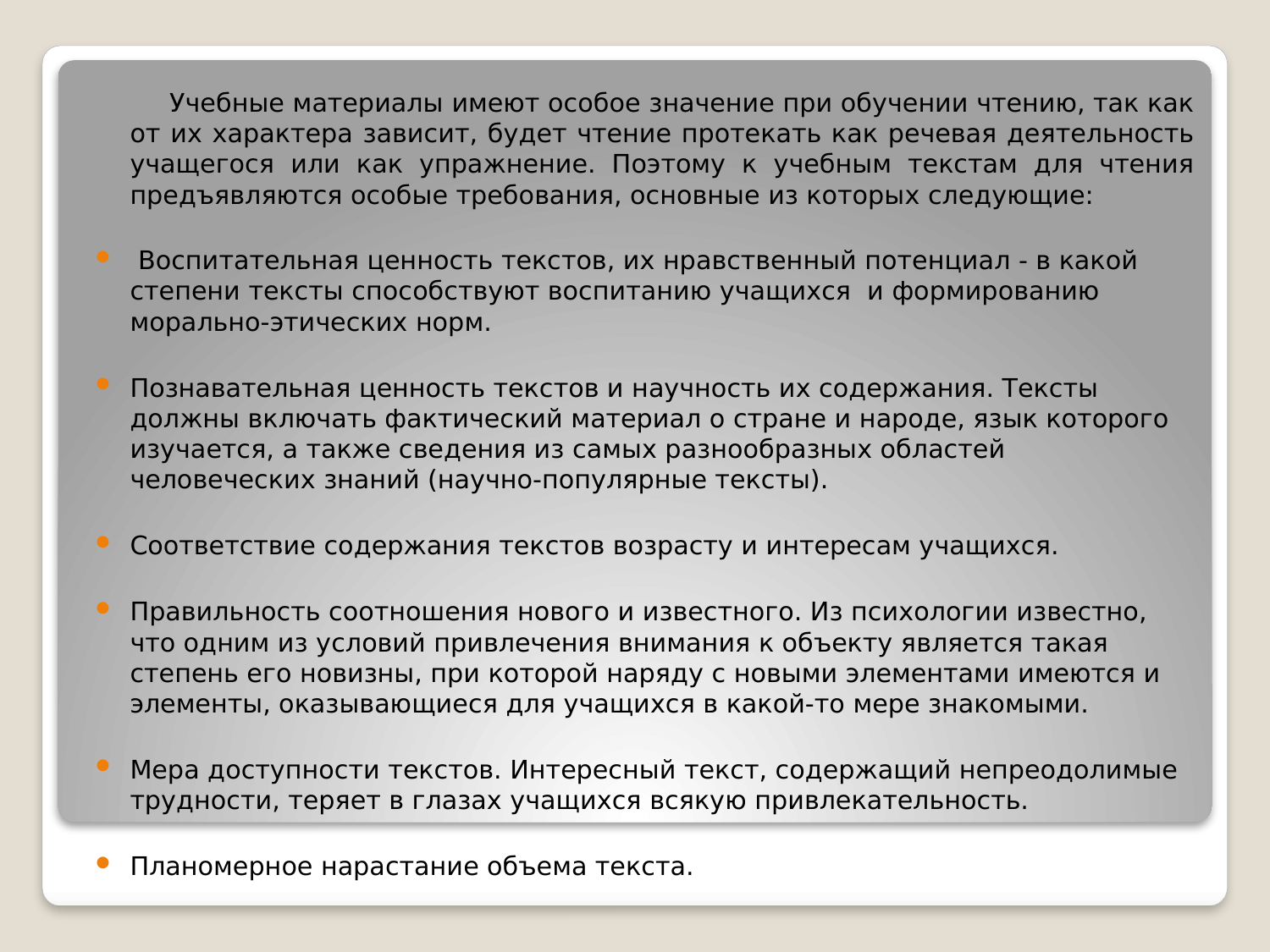

Учебные материалы имеют особое значение при обучении чтению, так как от их характера зависит, будет чтение протекать как речевая деятельность учащегося или как упражнение. Поэтому к учебным текстам для чтения предъявляются особые требования, основные из которых следующие:

 Воспитательная ценность текстов, их нравственный потенциал - в какой степени тексты способствуют воспитанию учащихся  и формированию морально-этических норм.

Познавательная ценность текстов и научность их содержания. Тексты должны включать фактический материал о стране и народе, язык которого изучается, а также сведения из самых разнообразных областей человеческих знаний (научно-популярные тексты).

Соответствие содержания текстов возрасту и интересам учащихся.

Правильность соотношения нового и известного. Из психологии известно, что одним из условий привлечения внимания к объекту является такая степень его новизны, при которой наряду с новыми элементами имеются и элементы, оказывающиеся для учащихся в какой-то мере знакомыми.

Мера доступности текстов. Интересный текст, содержащий непреодолимые трудности, теряет в глазах учащихся всякую привлекательность.

Планомерное нарастание объема текста.